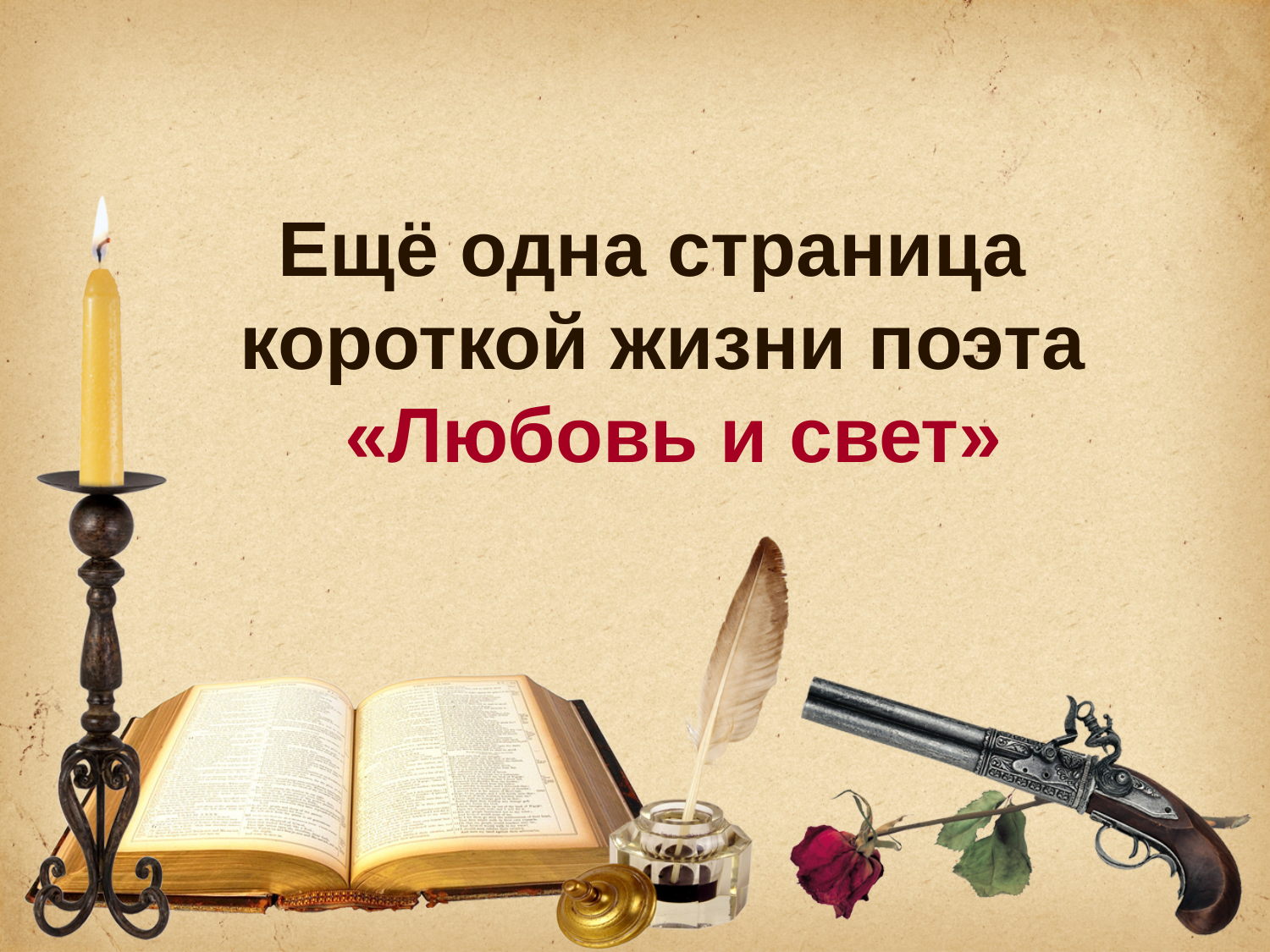

Ещё одна страница
короткой жизни поэта
 «Любовь и свет»